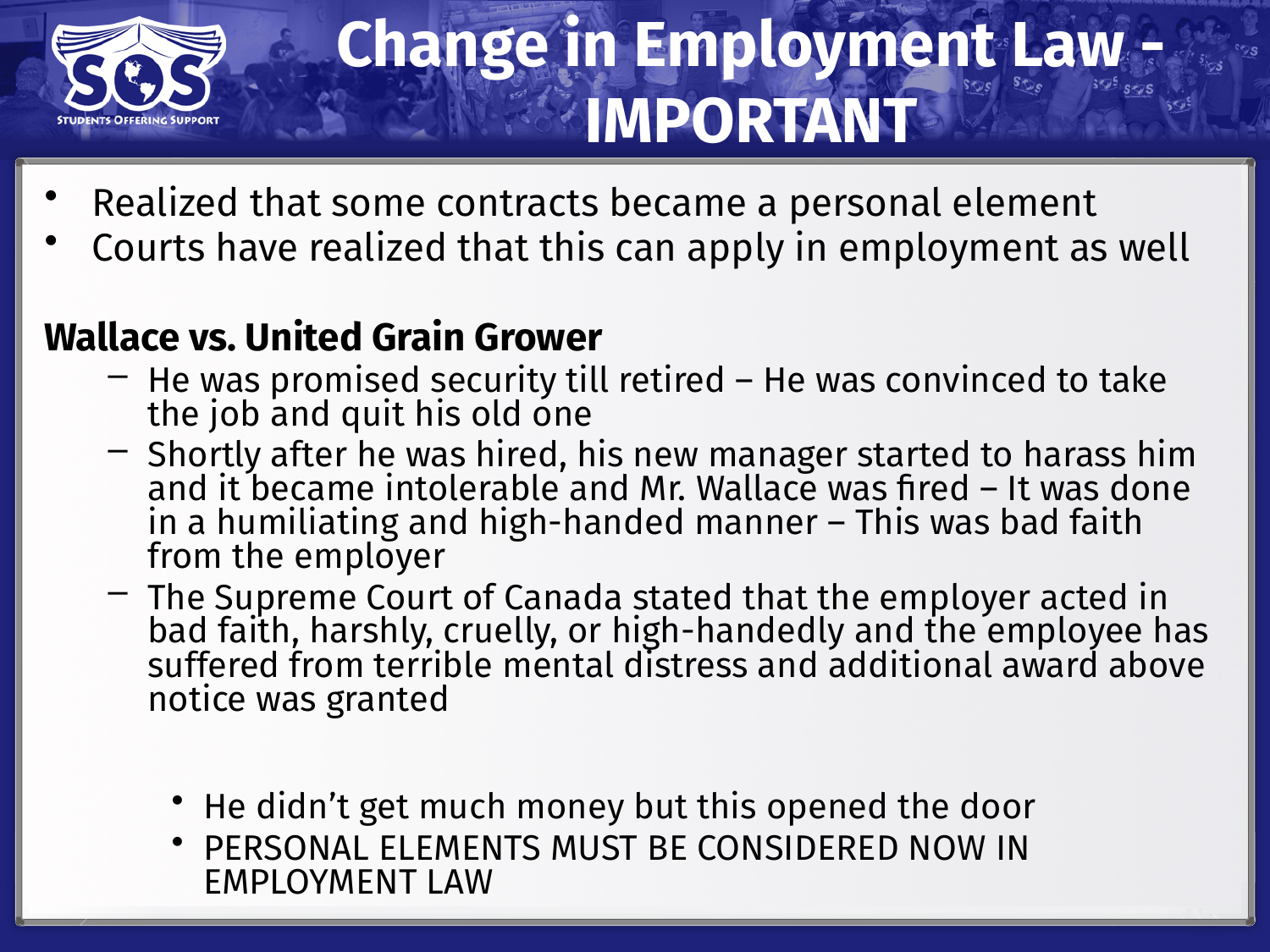

# Change in Employment Law - IMPORTANT
Realized that some contracts became a personal element
Courts have realized that this can apply in employment as well

Wallace vs. United Grain Grower
He was promised security till retired – He was convinced to take the job and quit his old one
Shortly after he was hired, his new manager started to harass him and it became intolerable and Mr. Wallace was fired – It was done in a humiliating and high-handed manner – This was bad faith from the employer
The Supreme Court of Canada stated that the employer acted in bad faith, harshly, cruelly, or high-handedly and the employee has suffered from terrible mental distress and additional award above notice was granted

He didn’t get much money but this opened the door
PERSONAL ELEMENTS MUST BE CONSIDERED NOW IN EMPLOYMENT LAW